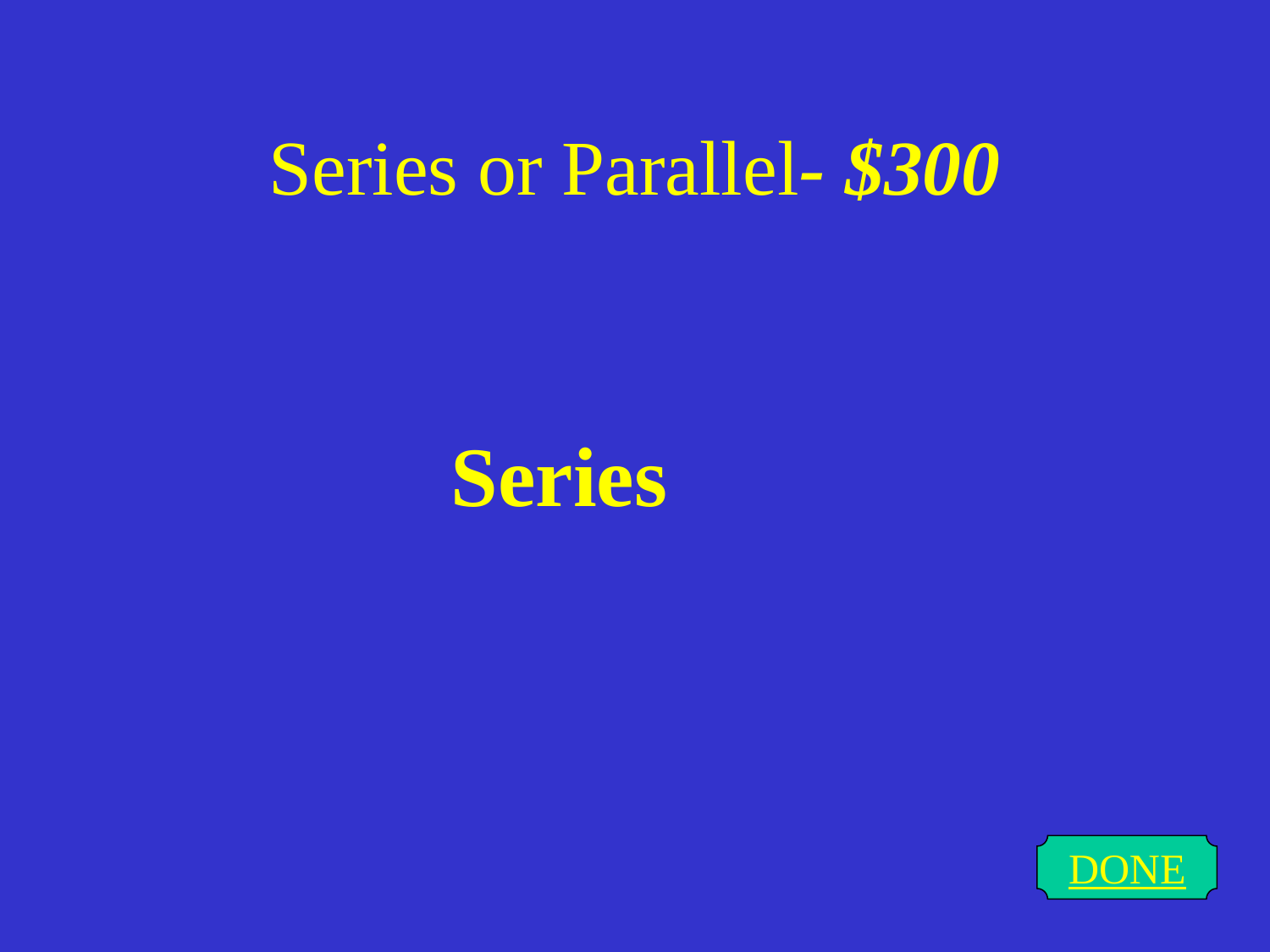

# Series or Parallel- $300
Series

DONE